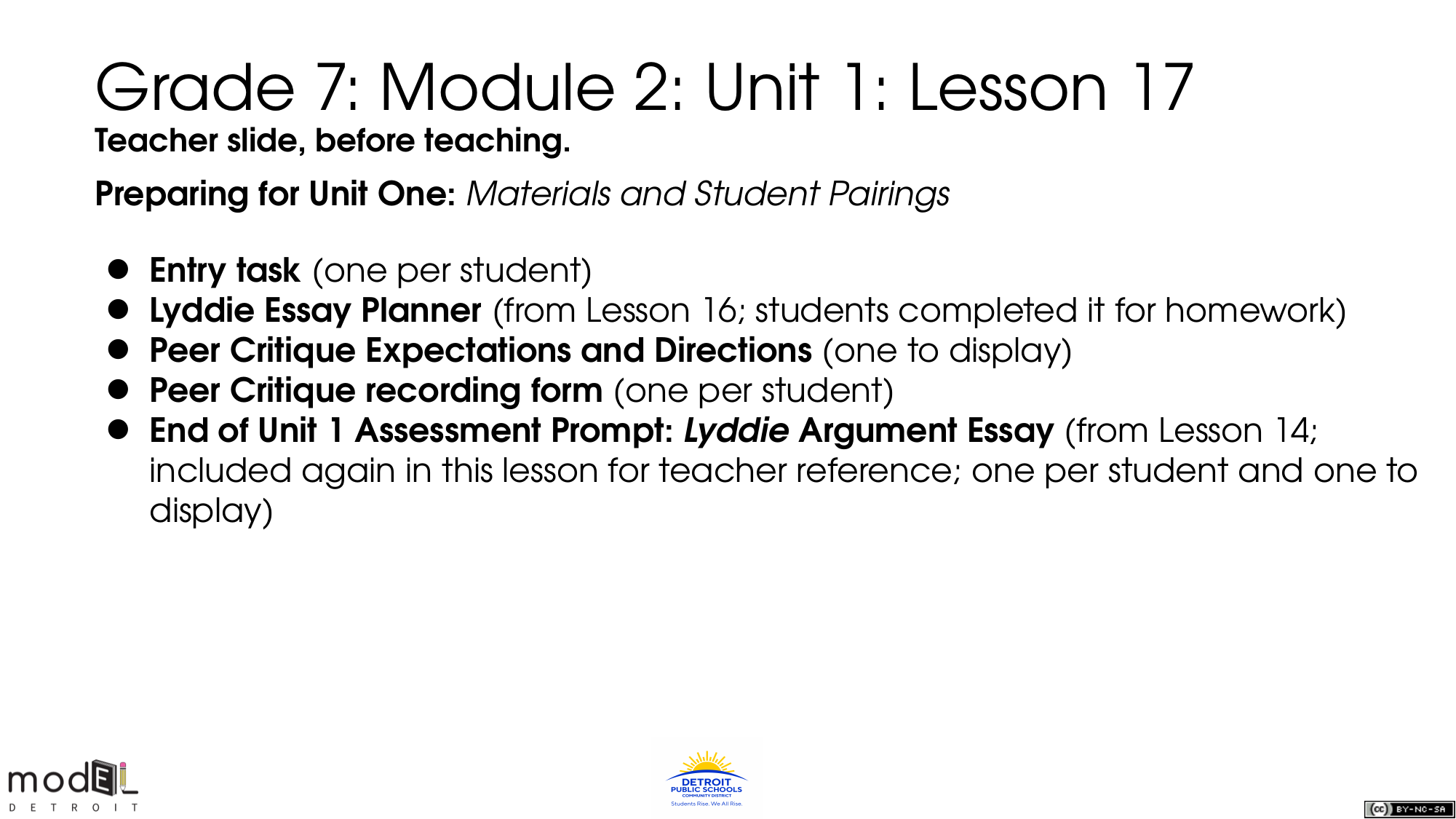

Grade 7: Module 2: Unit 1: Lesson 17
Teacher slide, before teaching.
Preparing for Unit One: Materials and Student Pairings

Entry task (one per student)
Lyddie Essay Planner (from Lesson 16; students completed it for homework)
Peer Critique Expectations and Directions (one to display)
Peer Critique recording form (one per student)
End of Unit 1 Assessment Prompt: Lyddie Argument Essay (from Lesson 14; included again in this lesson for teacher reference; one per student and one to display)